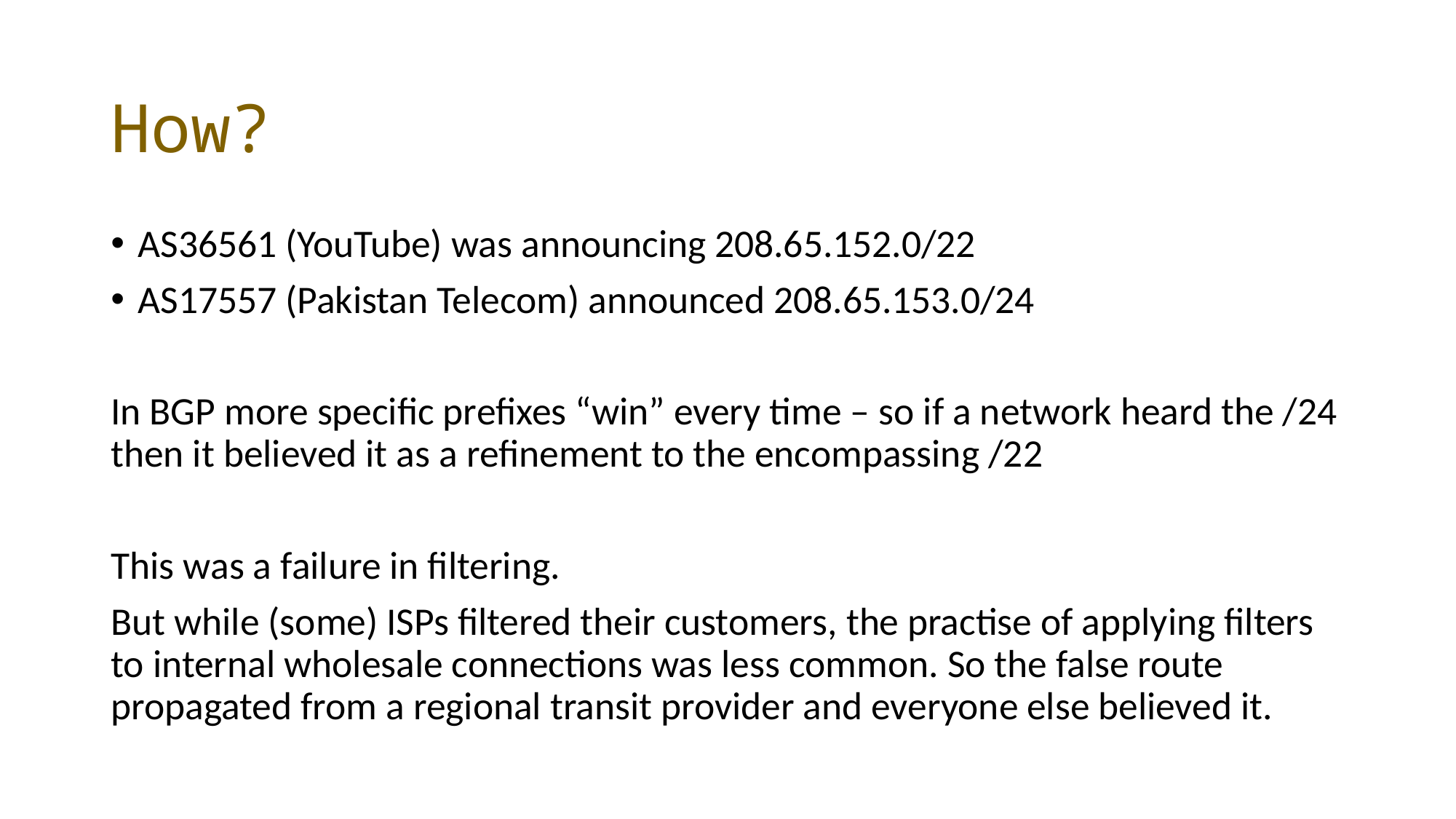

# How?
AS36561 (YouTube) was announcing 208.65.152.0/22
AS17557 (Pakistan Telecom) announced 208.65.153.0/24

In BGP more specific prefixes “win” every time – so if a network heard the /24 then it believed it as a refinement to the encompassing /22

This was a failure in filtering.
But while (some) ISPs filtered their customers, the practise of applying filters to internal wholesale connections was less common. So the false route propagated from a regional transit provider and everyone else believed it.